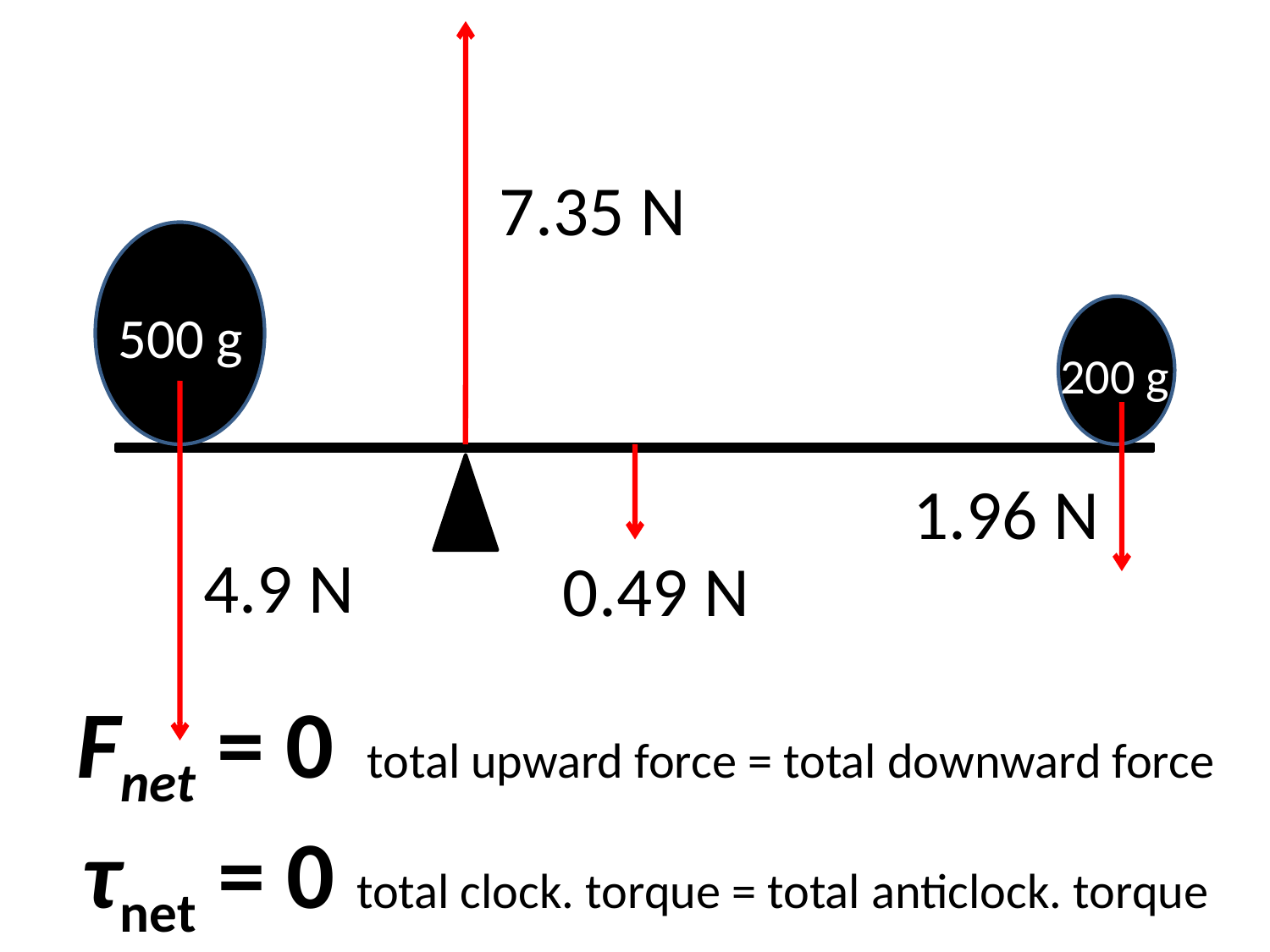

7.35 N

500 g

200 g

1.96 N
4.9 N
0.49 N
Fnet = 0  total upward force = total downward force
τnet = 0 total clock. torque = total anticlock. torque